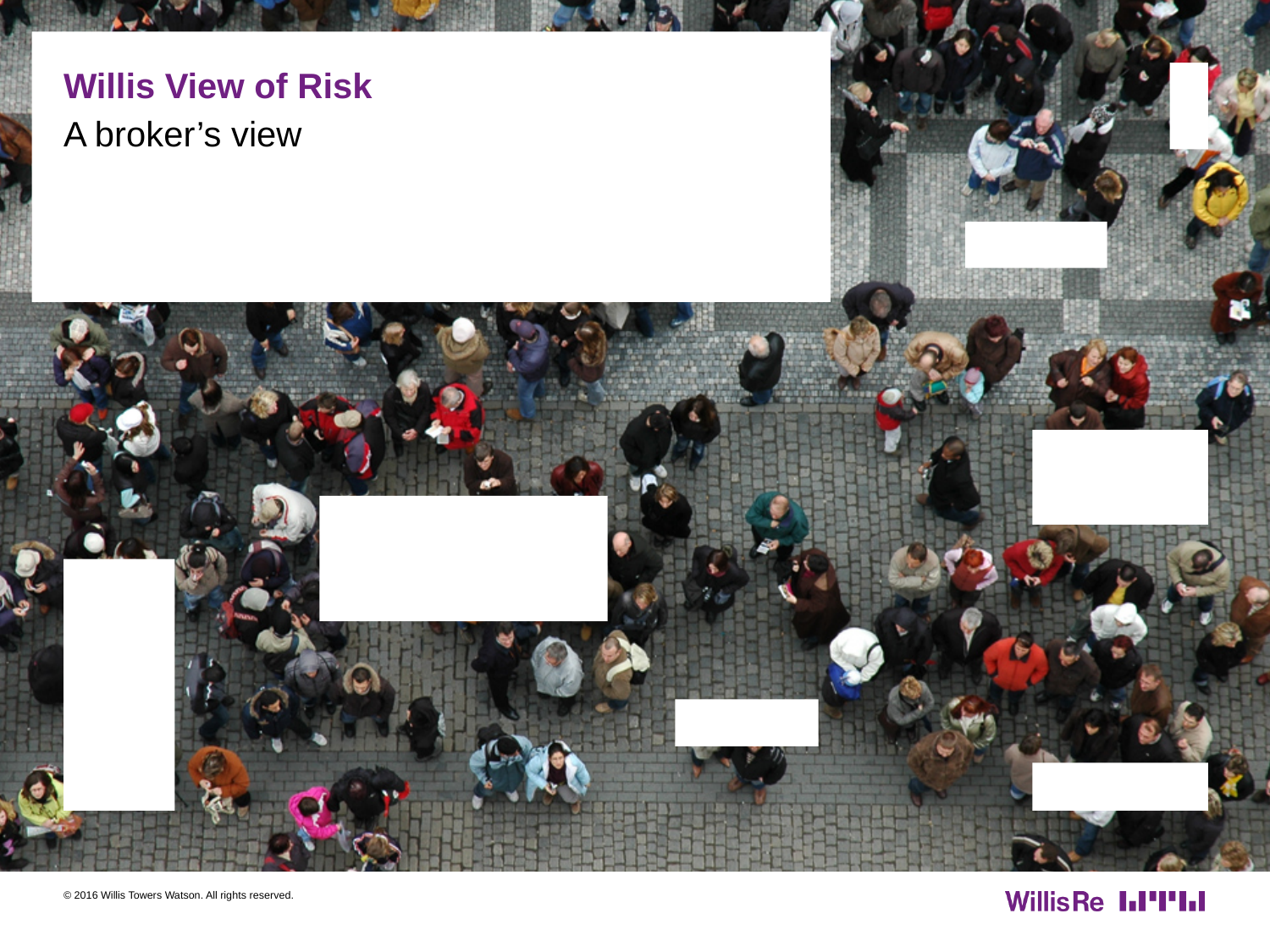

# Willis View of Risk
A broker’s view
© 2016 Willis Towers Watson. All rights reserved.